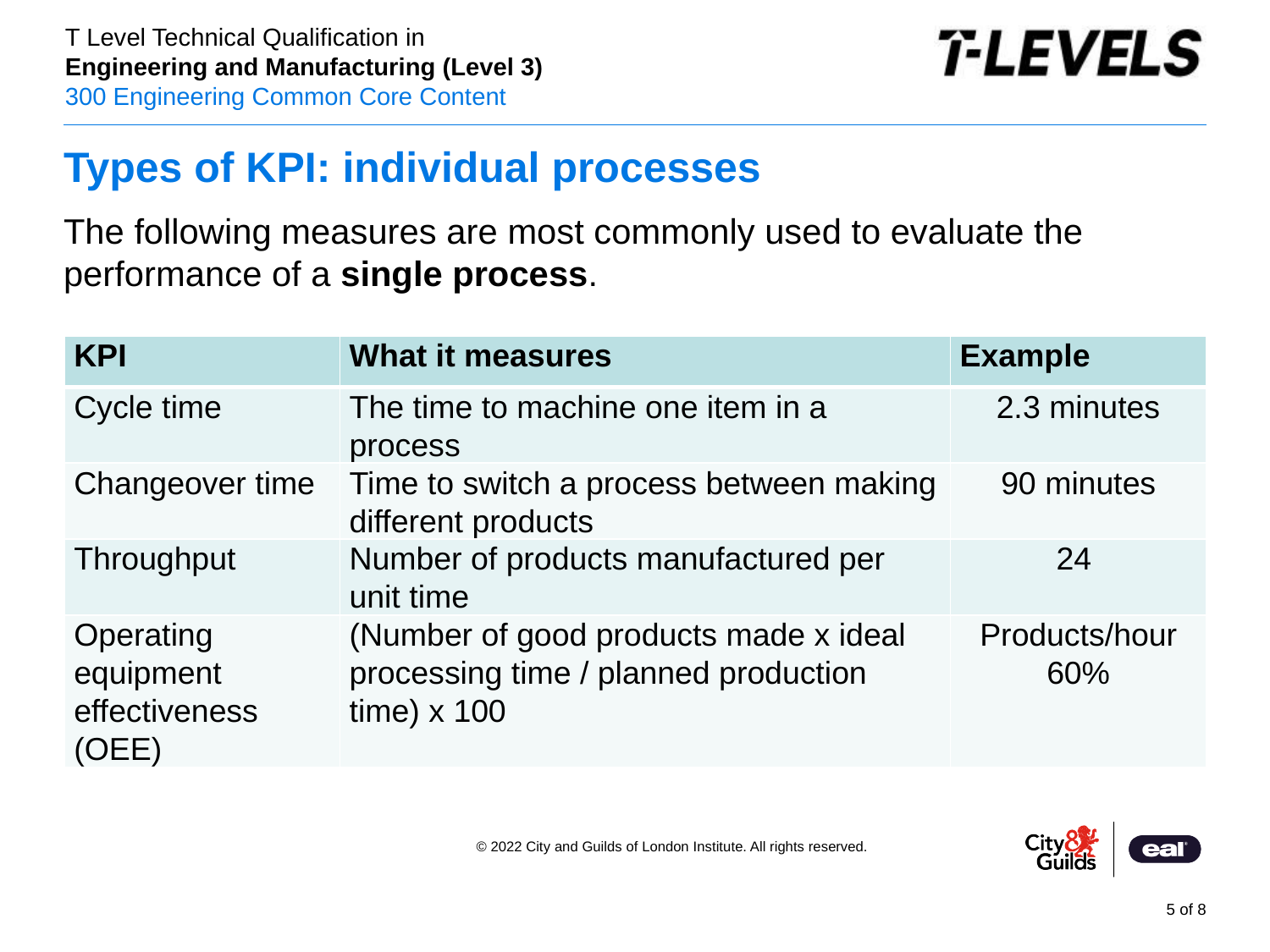

# Types of KPI: individual processes
The following measures are most commonly used to evaluate the performance of a single process.
| KPI | What it measures | Example |
| --- | --- | --- |
| Cycle time | The time to machine one item in a process | 2.3 minutes |
| Changeover time | Time to switch a process between making different products | 90 minutes |
| Throughput | Number of products manufactured per unit time | 24 |
| Operating equipment effectiveness (OEE) | (Number of good products made x ideal processing time / planned production time) x 100 | Products/hour 60% |